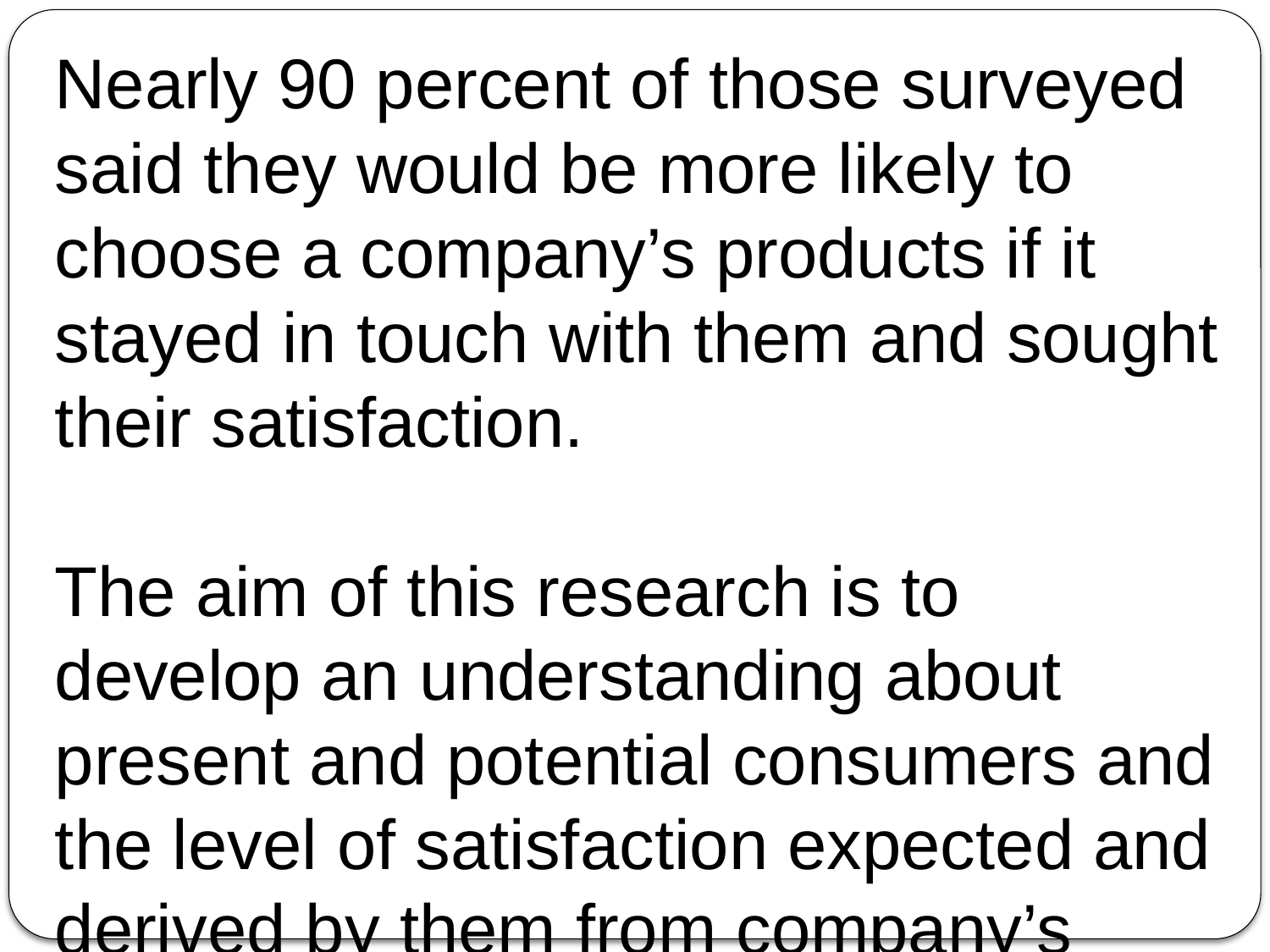

Nearly 90 percent of those surveyed said they would be more likely to choose a company’s products if it stayed in touch with them and sought their satisfaction.

The aim of this research is to develop an understanding about present and potential consumers and the level of satisfaction expected and derived by them from company’s products.